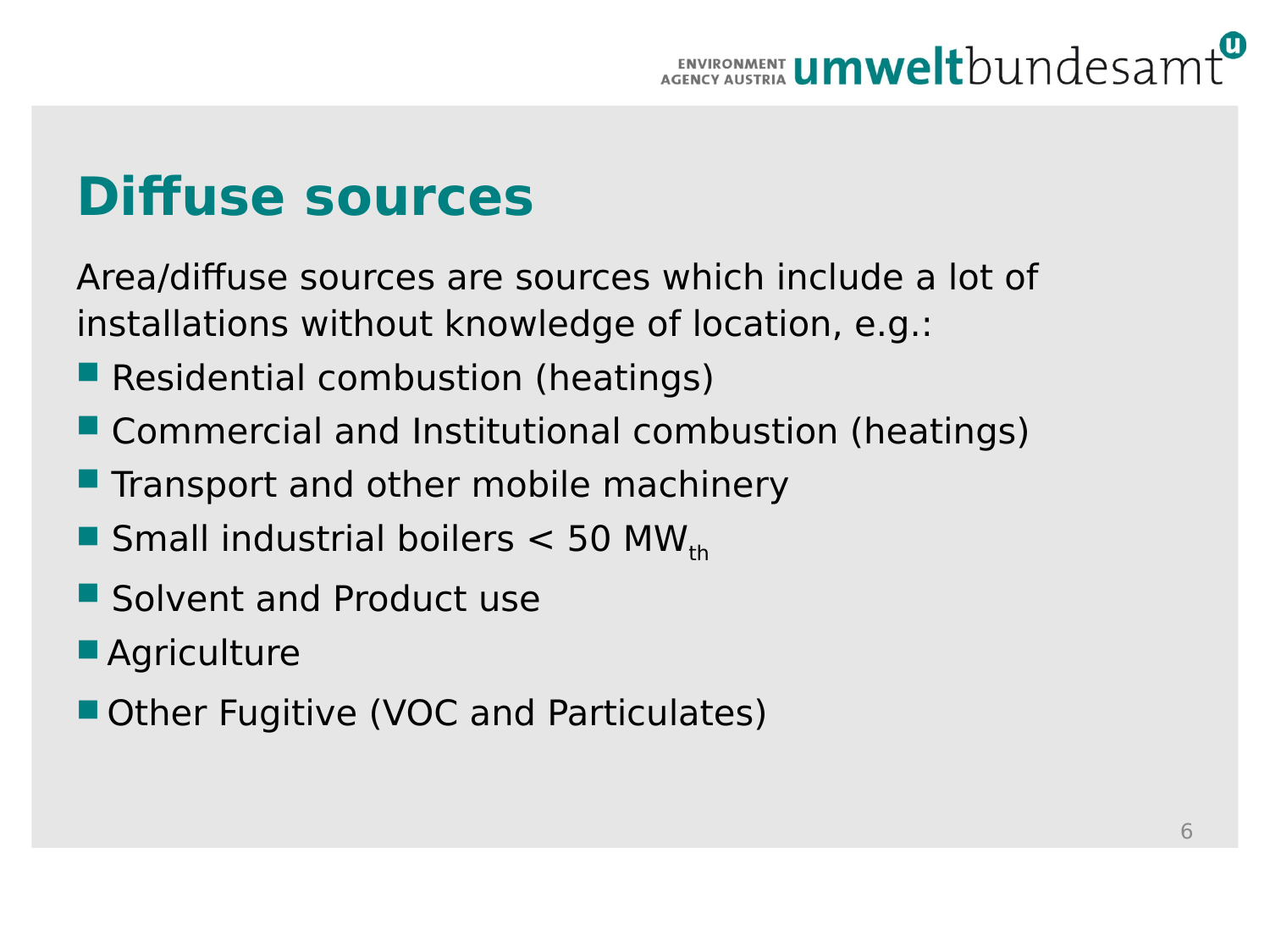

# Diffuse sources
Area/diffuse sources are sources which include a lot of installations without knowledge of location, e.g.:
 Residential combustion (heatings)
 Commercial and Institutional combustion (heatings)
 Transport and other mobile machinery
 Small industrial boilers < 50 MWth
 Solvent and Product use
 Agriculture
 Other Fugitive (VOC and Particulates)
6